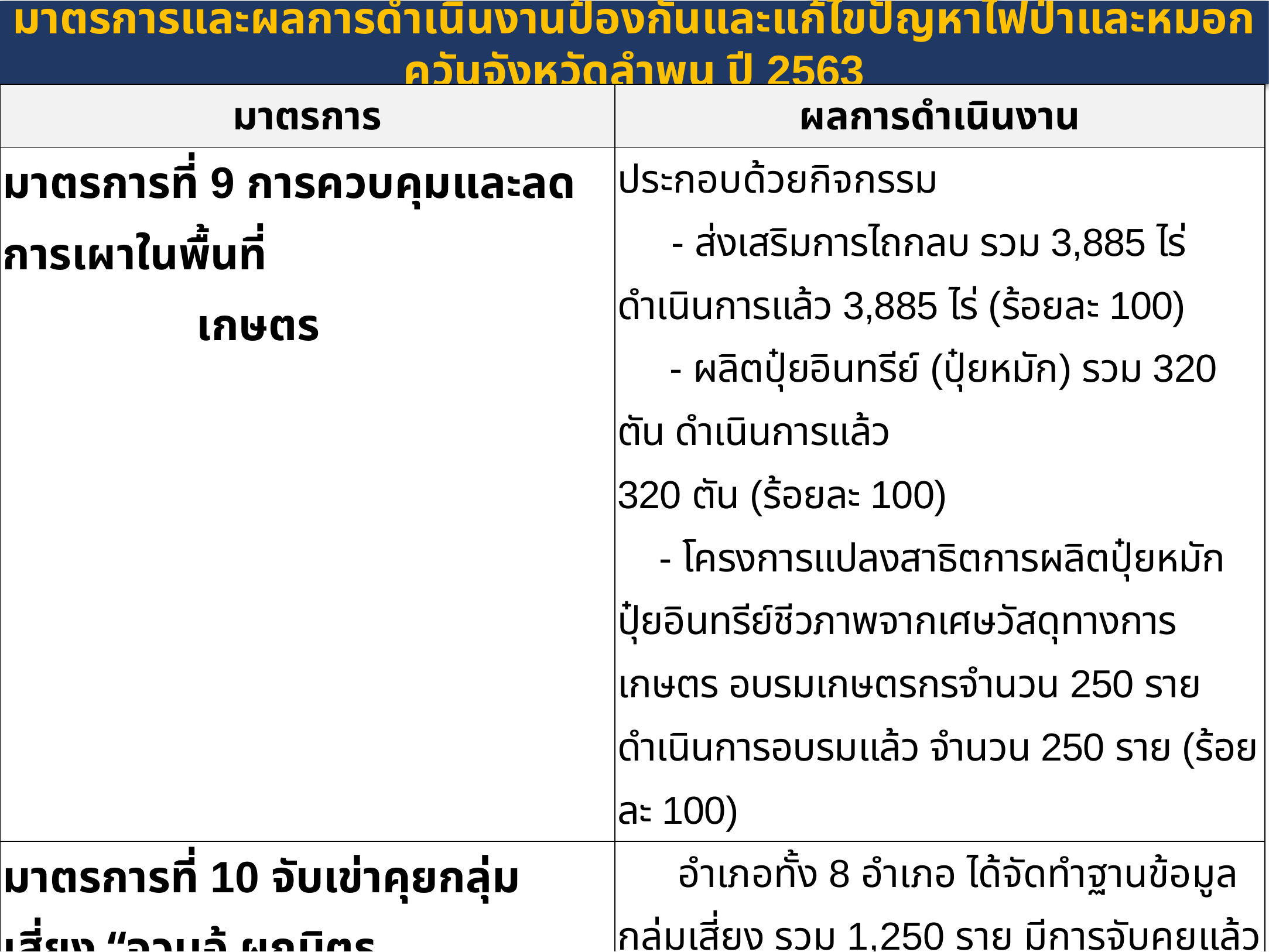

มาตรการและผลการดำเนินงานป้องกันและแก้ไขปัญหาไฟป่าและหมอกควันจังหวัดลำพูน ปี 2563
| มาตรการ | ผลการดำเนินงาน |
| --- | --- |
| มาตรการที่ 9 การควบคุมและลดการเผาในพื้นที่ เกษตร | ประกอบด้วยกิจกรรม - ส่งเสริมการไถกลบ รวม 3,885 ไร่ ดำเนินการแล้ว 3,885 ไร่ (ร้อยละ 100) - ผลิตปุ๋ยอินทรีย์ (ปุ๋ยหมัก) รวม 320 ตัน ดำเนินการแล้ว 320 ตัน (ร้อยละ 100) - โครงการแปลงสาธิตการผลิตปุ๋ยหมักปุ๋ยอินทรีย์ชีวภาพจากเศษวัสดุทางการเกษตร อบรมเกษตรกรจำนวน 250 รายดำเนินการอบรมแล้ว จำนวน 250 ราย (ร้อยละ 100) |
| มาตรการที่ 10 จับเข่าคุยกลุ่มเสี่ยง “จวนอู้ ผูกมิตร ร่วมพิชิตหมอกควัน” | อำเภอทั้ง 8 อำเภอ ได้จัดทำฐานข้อมูลกลุ่มเสี่ยง รวม 1,250 ราย มีการจับคุยแล้ว 1,180 ราย มีการหาอาชีพทดแทน 197 คน คงเหลือ 70 คน (ร้อยละ 94.4) |
| มาตรการที่ 11 สร้างฝายชะลอน้ำเพิ่มความชุ่มชื้น ให้ผืนป่า | ประกอบด้วย 8 อำเภอ และหน่วยงานสังกัดกรมป่าไม้ มีเป้าหมาย 1,300 ฝาย สำหรับปี 2563 มีการดำเนินการจำนวน 416 ฝาย ดำเนินการสำรวจพิกัดแล้ว 416 ฝาย ดำเนินการสร้างแล้ว 74 ฝาย คงเหลือ 342 ฝาย |